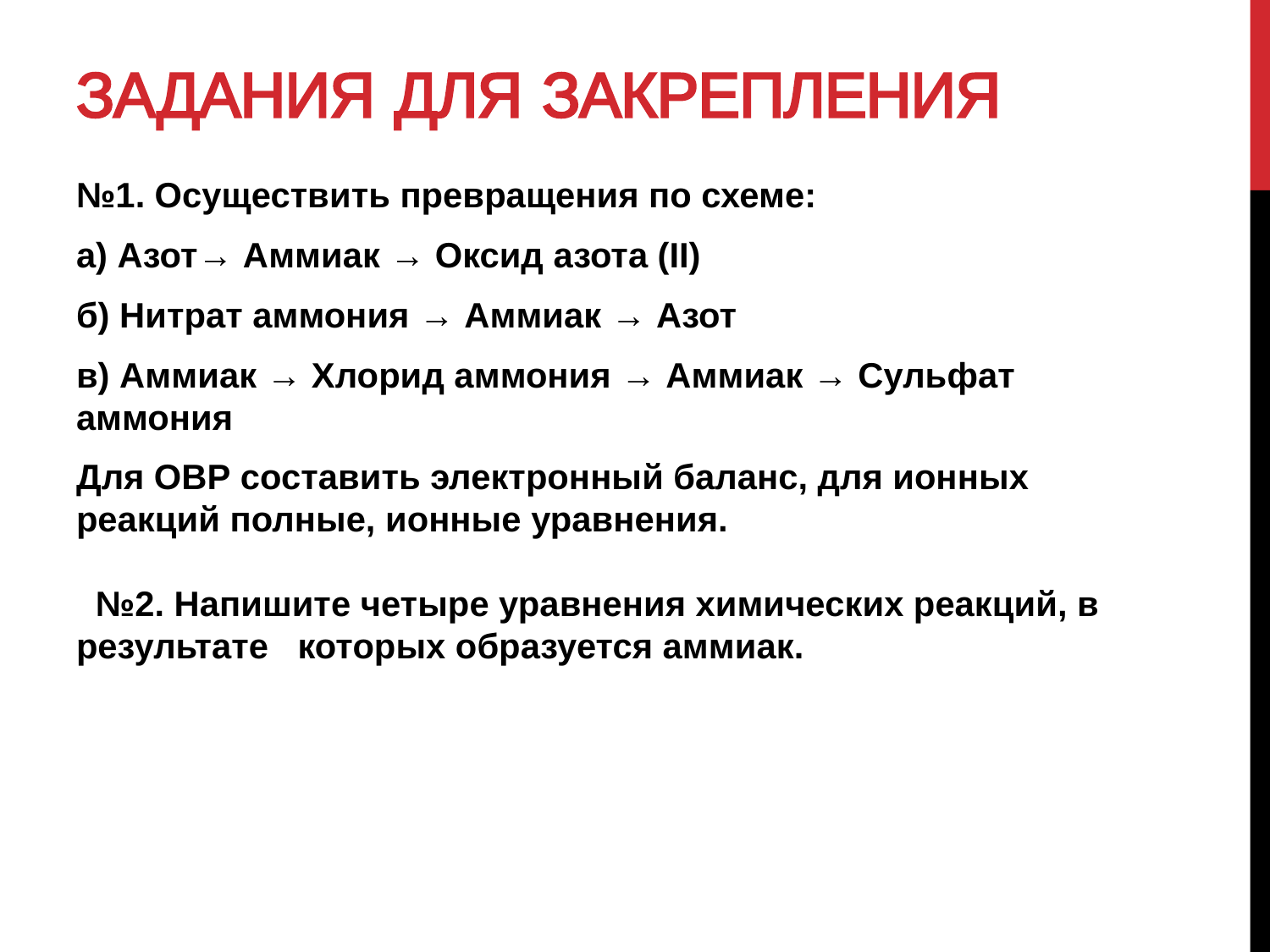

# ЗАДАНИЯ ДЛЯ ЗАКРЕПЛЕНИЯ
№1. Осуществить превращения по схеме:
а) Азот→ Аммиак → Оксид азота (II)
б) Нитрат аммония → Аммиак → Азот
в) Аммиак → Хлорид аммония → Аммиак → Сульфат аммония
Для ОВР составить электронный баланс, для ионных реакций полные, ионные уравнения.
  №2. Напишите четыре уравнения химических реакций, в результате   которых образуется аммиак.